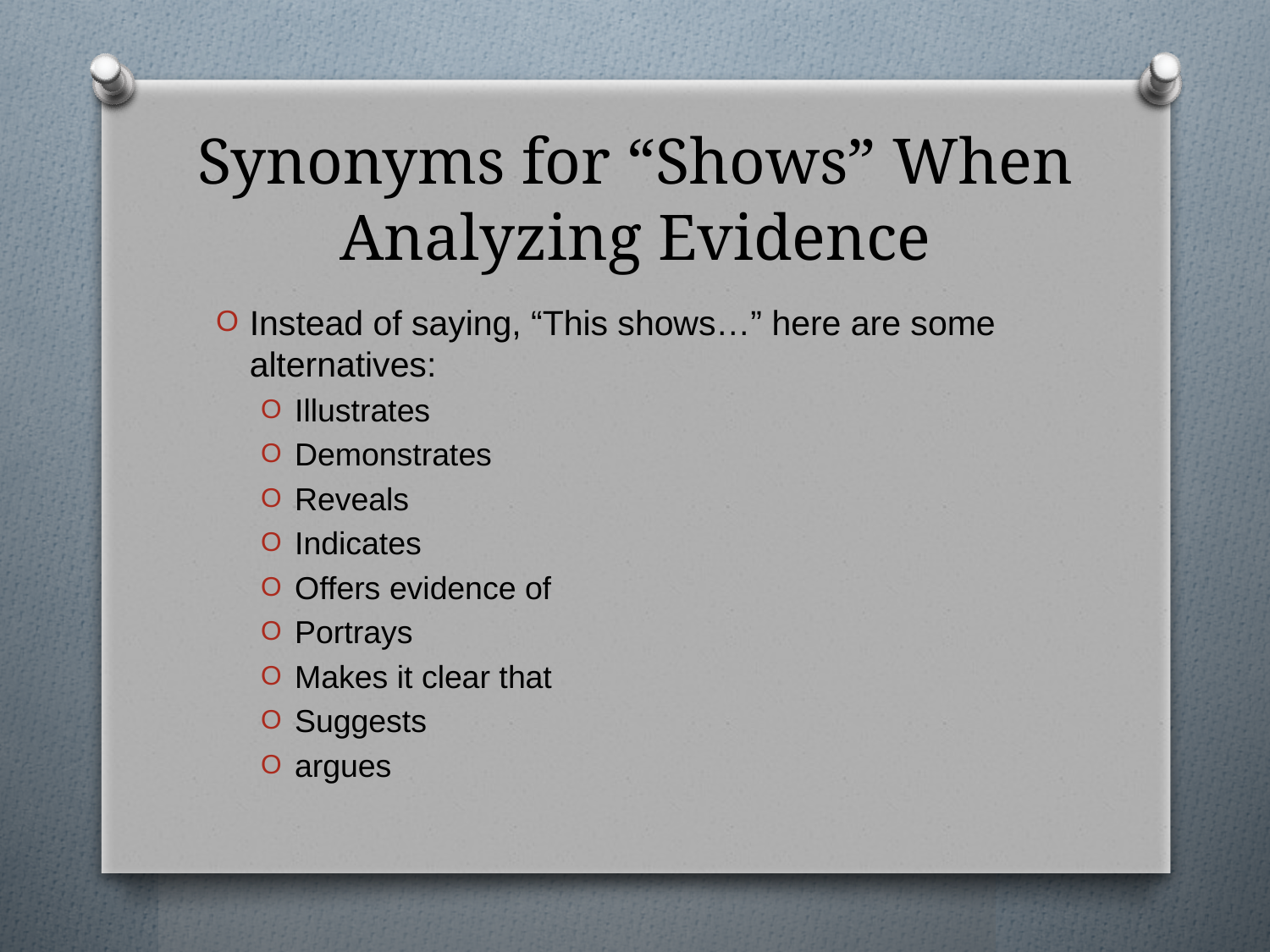

# Synonyms for “Shows” When Analyzing Evidence
Instead of saying, “This shows…” here are some alternatives:
Illustrates
Demonstrates
Reveals
Indicates
Offers evidence of
Portrays
Makes it clear that
Suggests
argues